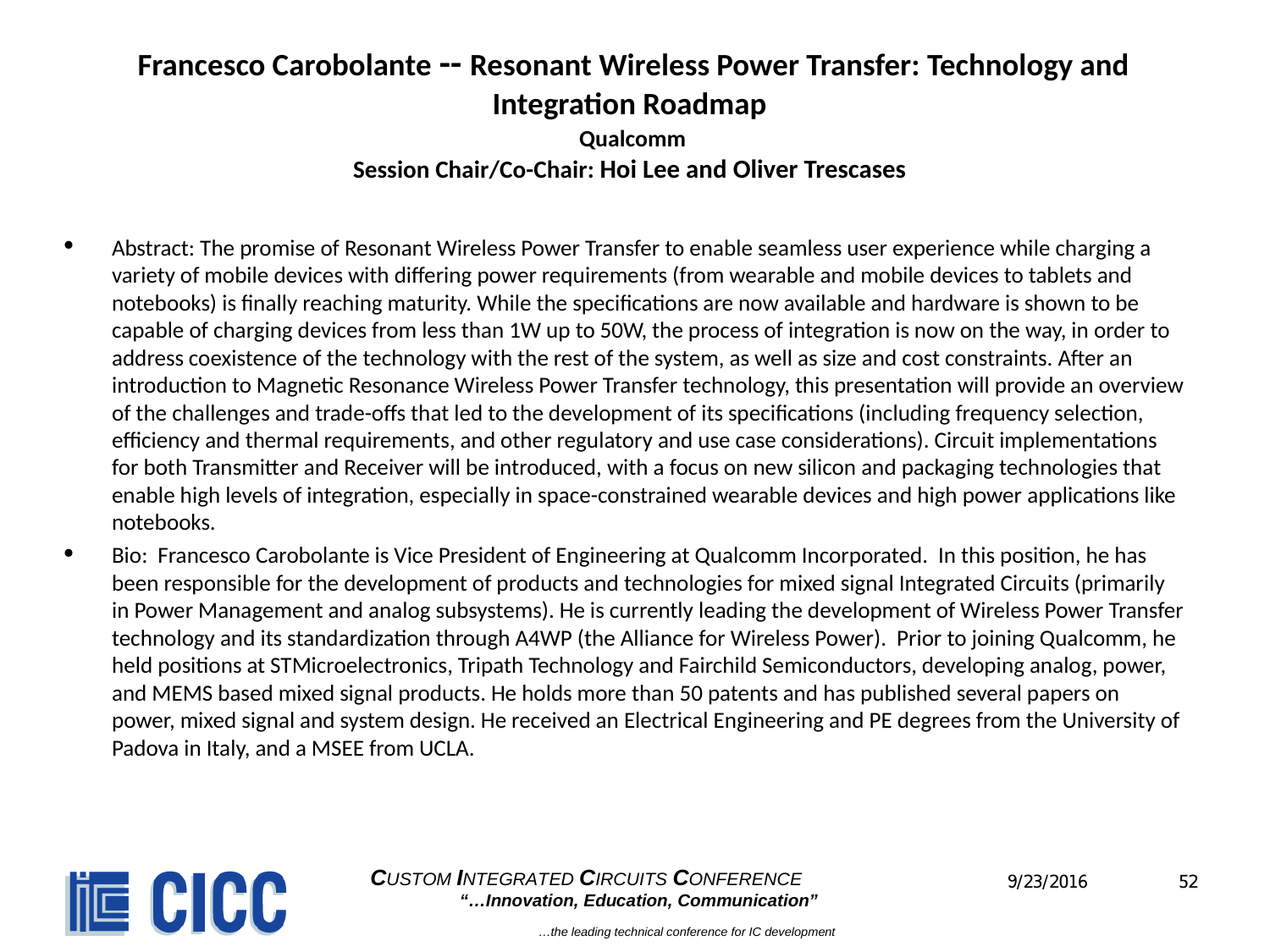

# Francesco Carobolante -- Resonant Wireless Power Transfer: Technology and Integration Roadmap Qualcomm Session Chair/Co-Chair: Hoi Lee and Oliver Trescases
Abstract: The promise of Resonant Wireless Power Transfer to enable seamless user experience while charging a variety of mobile devices with differing power requirements (from wearable and mobile devices to tablets and notebooks) is finally reaching maturity. While the specifications are now available and hardware is shown to be capable of charging devices from less than 1W up to 50W, the process of integration is now on the way, in order to address coexistence of the technology with the rest of the system, as well as size and cost constraints. After an introduction to Magnetic Resonance Wireless Power Transfer technology, this presentation will provide an overview of the challenges and trade-offs that led to the development of its specifications (including frequency selection, efficiency and thermal requirements, and other regulatory and use case considerations). Circuit implementations for both Transmitter and Receiver will be introduced, with a focus on new silicon and packaging technologies that enable high levels of integration, especially in space-constrained wearable devices and high power applications like notebooks.
Bio:  Francesco Carobolante is Vice President of Engineering at Qualcomm Incorporated.  In this position, he has been responsible for the development of products and technologies for mixed signal Integrated Circuits (primarily in Power Management and analog subsystems). He is currently leading the development of Wireless Power Transfer technology and its standardization through A4WP (the Alliance for Wireless Power).  Prior to joining Qualcomm, he held positions at STMicroelectronics, Tripath Technology and Fairchild Semiconductors, developing analog, power, and MEMS based mixed signal products. He holds more than 50 patents and has published several papers on power, mixed signal and system design. He received an Electrical Engineering and PE degrees from the University of Padova in Italy, and a MSEE from UCLA.